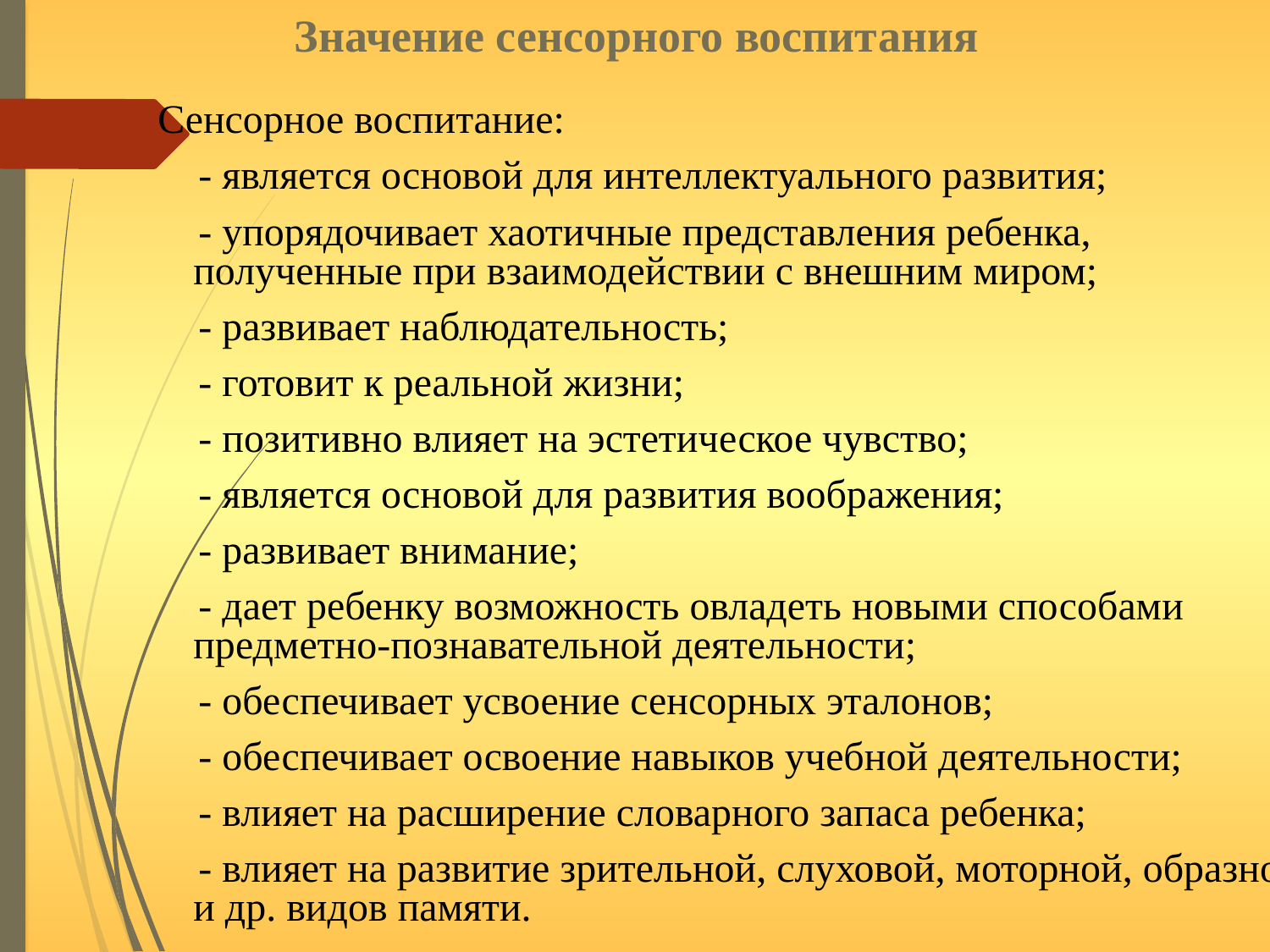

# Значение сенсорного воспитания
 Сенсорное воспитание:
     - является основой для интеллектуального развития;
     - упорядочивает хаотичные представления ребенка, полученные при взаимодействии с внешним миром;
     - развивает наблюдательность;
     - готовит к реальной жизни;
     - позитивно влияет на эстетическое чувство;
     - является основой для развития воображения;
     - развивает внимание;
     - дает ребенку возможность овладеть новыми способами предметно-познавательной деятельности;
     - обеспечивает усвоение сенсорных эталонов;
     - обеспечивает освоение навыков учебной деятельности;
     - влияет на расширение словарного запаса ребенка;
     - влияет на развитие зрительной, слуховой, моторной, образной и др. видов памяти.